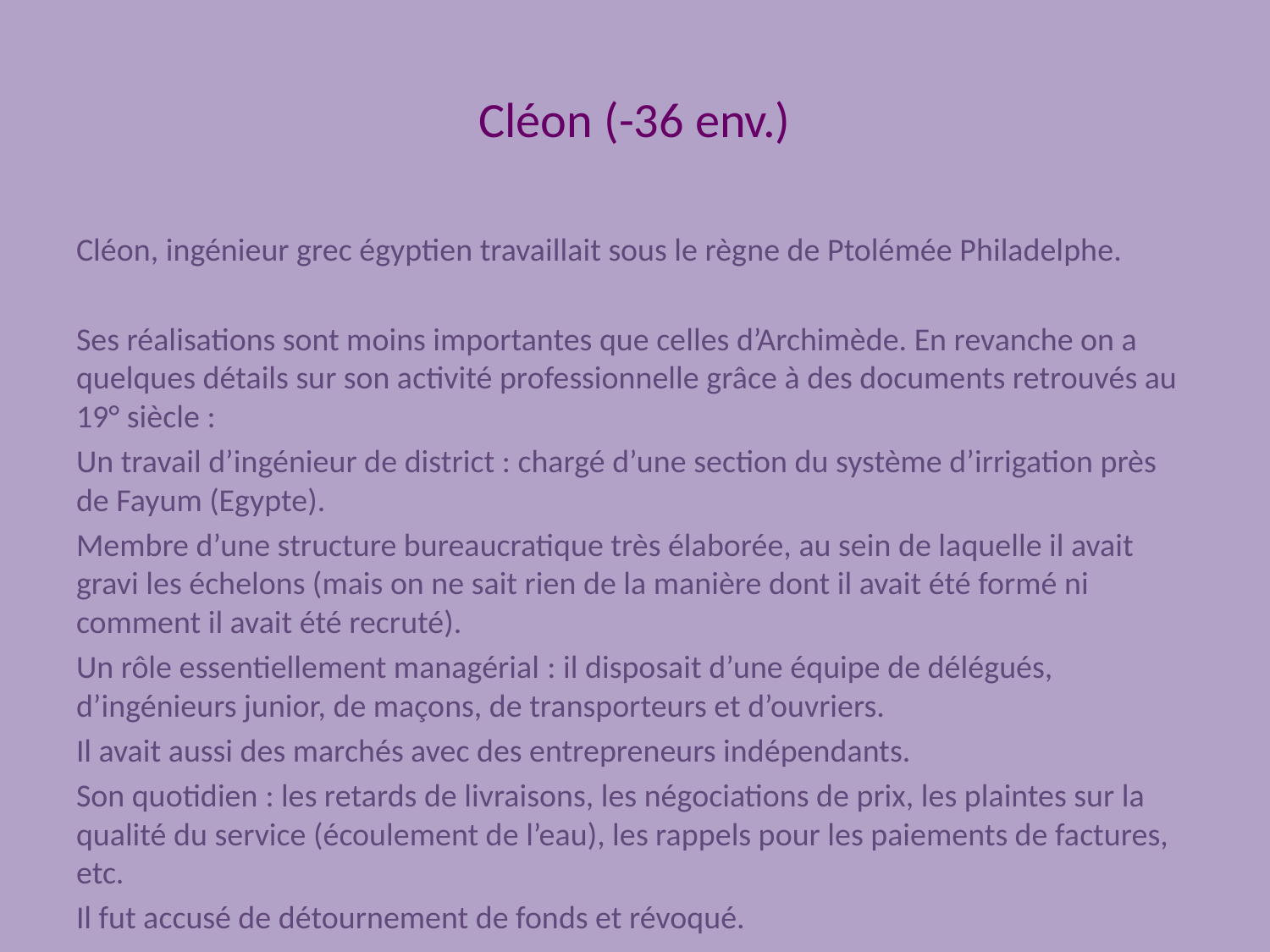

# Cléon (-36 env.)
Cléon, ingénieur grec égyptien travaillait sous le règne de Ptolémée Philadelphe.

Ses réalisations sont moins importantes que celles d’Archimède. En revanche on a quelques détails sur son activité professionnelle grâce à des documents retrouvés au 19° siècle :
Un travail d’ingénieur de district : chargé d’une section du système d’irrigation près de Fayum (Egypte).
Membre d’une structure bureaucratique très élaborée, au sein de laquelle il avait gravi les échelons (mais on ne sait rien de la manière dont il avait été formé ni comment il avait été recruté).
Un rôle essentiellement managérial : il disposait d’une équipe de délégués, d’ingénieurs junior, de maçons, de transporteurs et d’ouvriers.
Il avait aussi des marchés avec des entrepreneurs indépendants.
Son quotidien : les retards de livraisons, les négociations de prix, les plaintes sur la qualité du service (écoulement de l’eau), les rappels pour les paiements de factures, etc.
Il fut accusé de détournement de fonds et révoqué.